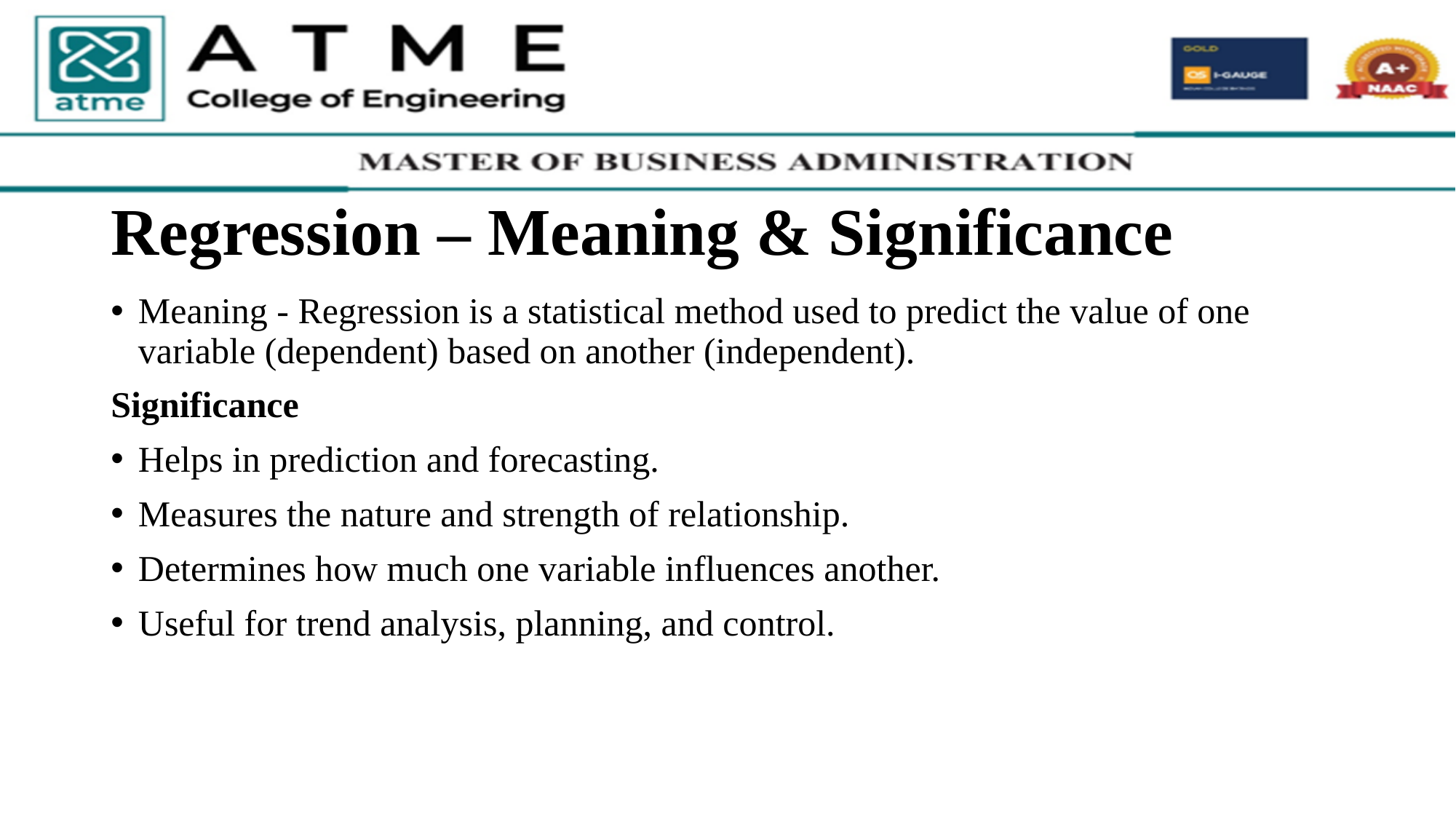

# Regression – Meaning & Significance
Meaning - Regression is a statistical method used to predict the value of one variable (dependent) based on another (independent).
Significance
Helps in prediction and forecasting.
Measures the nature and strength of relationship.
Determines how much one variable influences another.
Useful for trend analysis, planning, and control.